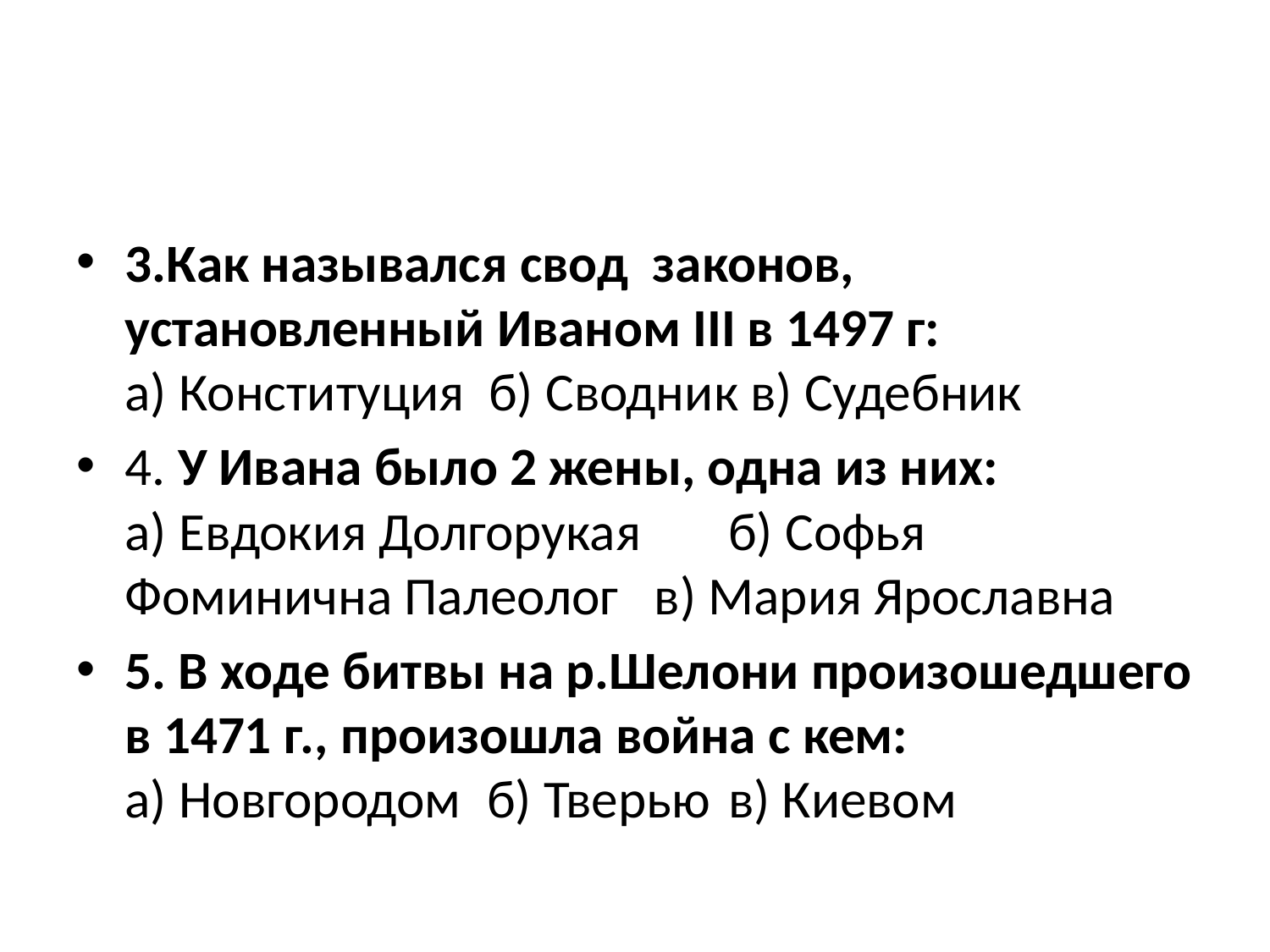

#
3.Как назывался свод  законов, установленный Иваном III в 1497 г:
а) Конституция  б) Сводник в) Судебник
4. У Ивана было 2 жены, одна из них:
а) Евдокия Долгорукая	б) Софья Фоминична Палеолог   в) Мария Ярославна
5. В ходе битвы на р.Шелони произошедшего в 1471 г., произошла война с кем:
а) Новгородом 	б) Тверью	в) Киевом